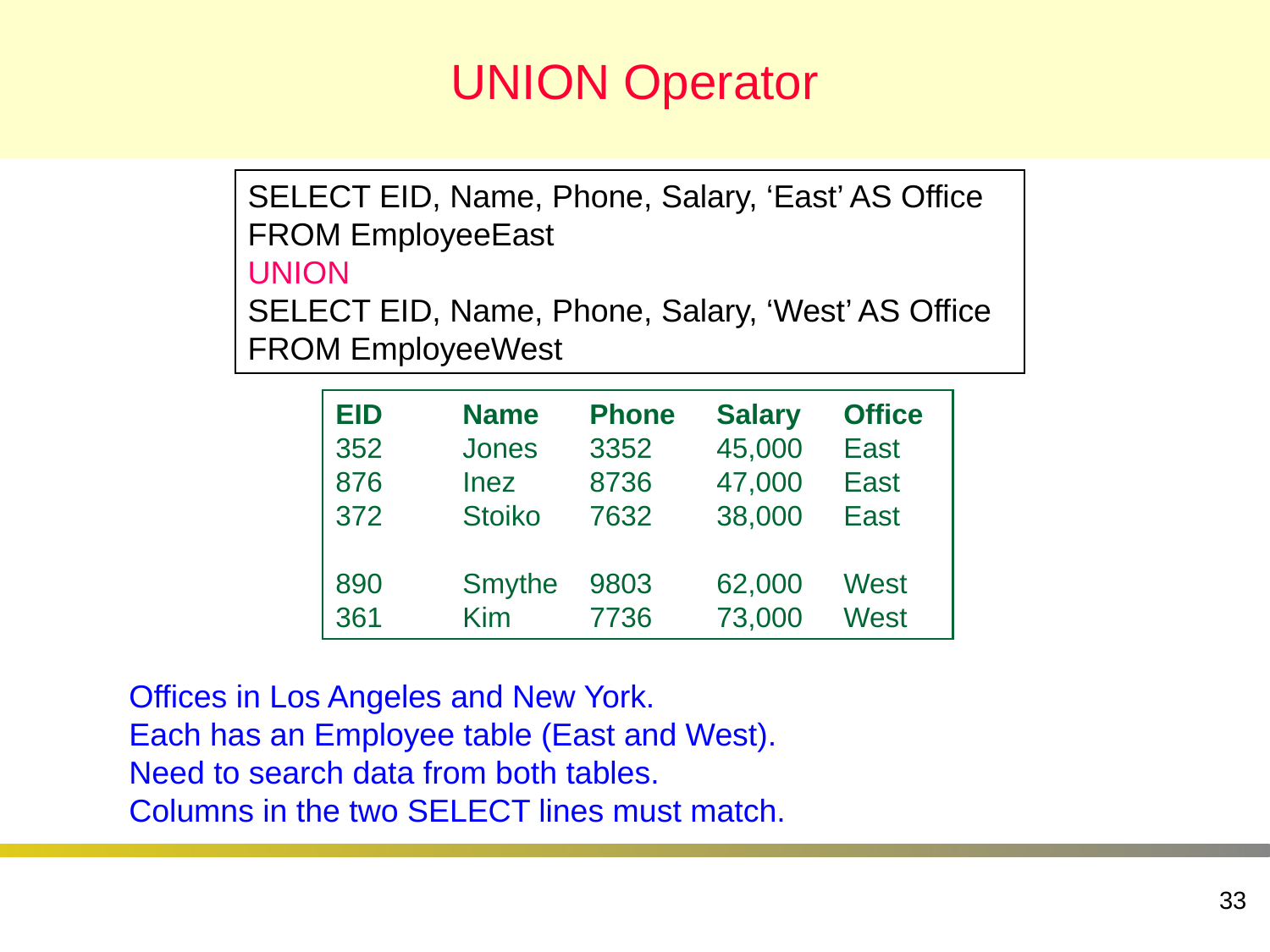

# UNION Operator
SELECT EID, Name, Phone, Salary, ‘East’ AS Office
FROM EmployeeEast
UNION
SELECT EID, Name, Phone, Salary, ‘West’ AS Office
FROM EmployeeWest
EID	Name	Phone	Salary	Office
352	Jones	3352	45,000	East
876	Inez	8736	47,000	East
372	Stoiko	7632	38,000	East

890	Smythe	9803	62,000	West
361	Kim	7736	73,000	West
Offices in Los Angeles and New York.
Each has an Employee table (East and West).
Need to search data from both tables.
Columns in the two SELECT lines must match.
33